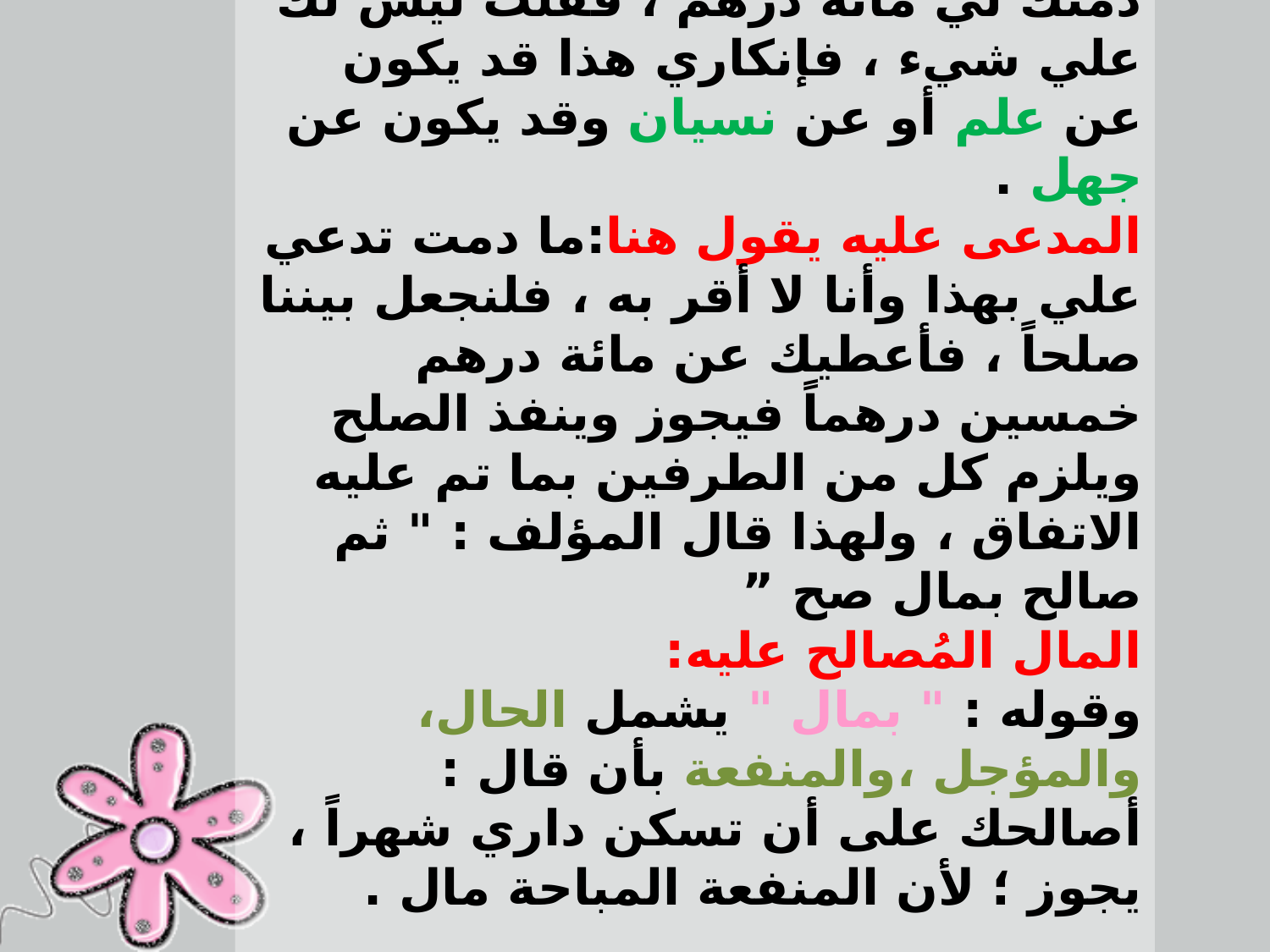

فإذا جاء إلي شخص وقال : إن في ذمتك لي مائة درهم ، فقلت ليس لك علي شيء ، فإنكاري هذا قد يكون عن علم أو عن نسيان وقد يكون عن جهل .
المدعى عليه يقول هنا:ما دمت تدعي علي بهذا وأنا لا أقر به ، فلنجعل بيننا صلحاً ، فأعطيك عن مائة درهم خمسين درهماً فيجوز وينفذ الصلح ويلزم كل من الطرفين بما تم عليه الاتفاق ، ولهذا قال المؤلف : " ثم صالح بمال صح ”
المال المُصالح عليه:
وقوله : " بمال " يشمل الحال، والمؤجل ،والمنفعة بأن قال : أصالحك على أن تسكن داري شهراً ، يجوز ؛ لأن المنفعة المباحة مال .